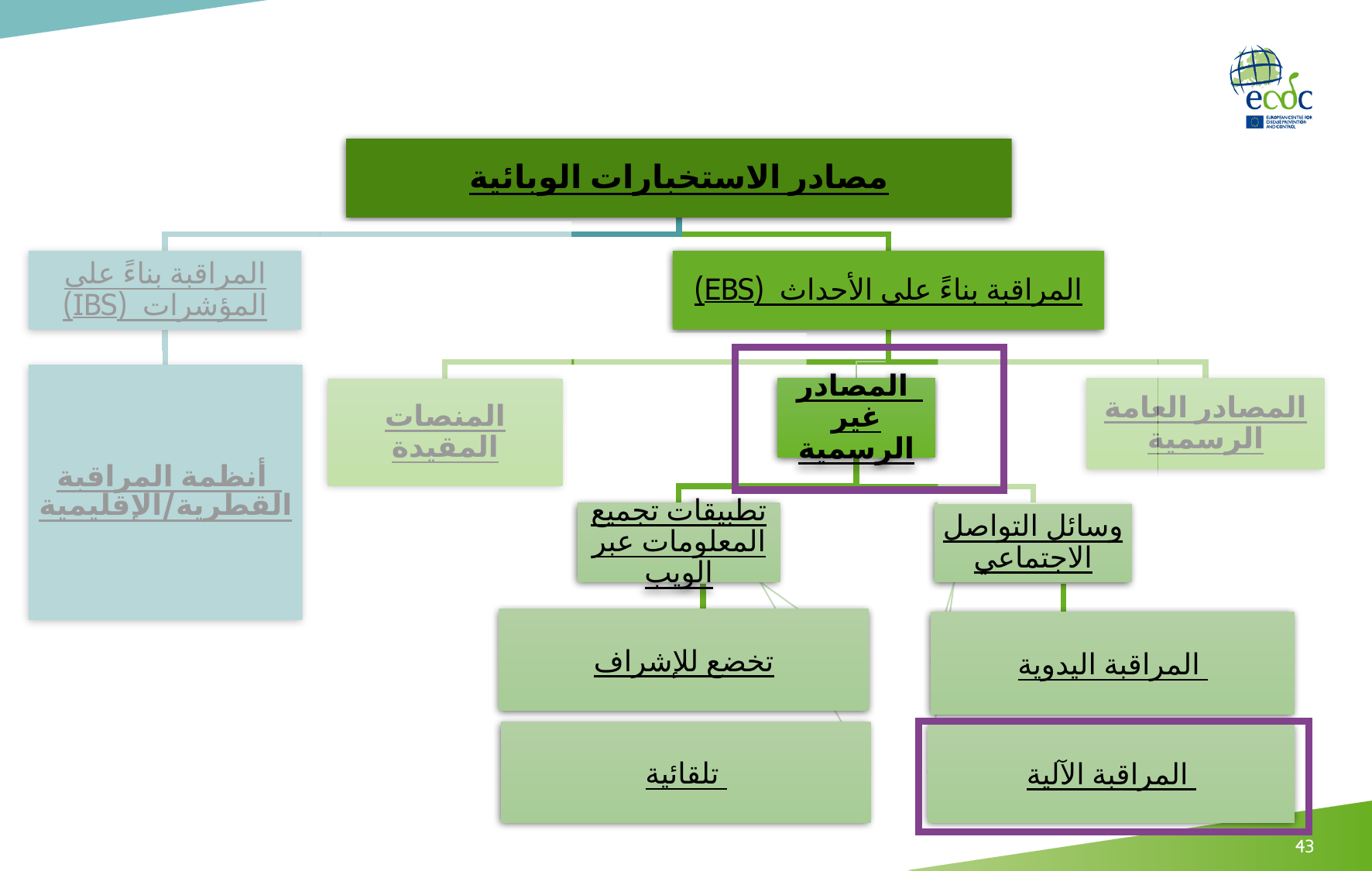

مصادر الاستخبارات الوبائية
المراقبة بناءً على المؤشرات  (IBS)
 أنظمة المراقبة القطرية/الإقليمية
المراقبة بناءً على الأحداث  (EBS)
المصادر العامة الرسمية
 المصادر غير الرسمية
تطبيقات تجميع المعلومات عبر الويب
تخضع للإشراف
 تلقائية
وسائل التواصل الاجتماعي
 المراقبة اليدوية
 المراقبة الآلية
المنصات المقيدة

43